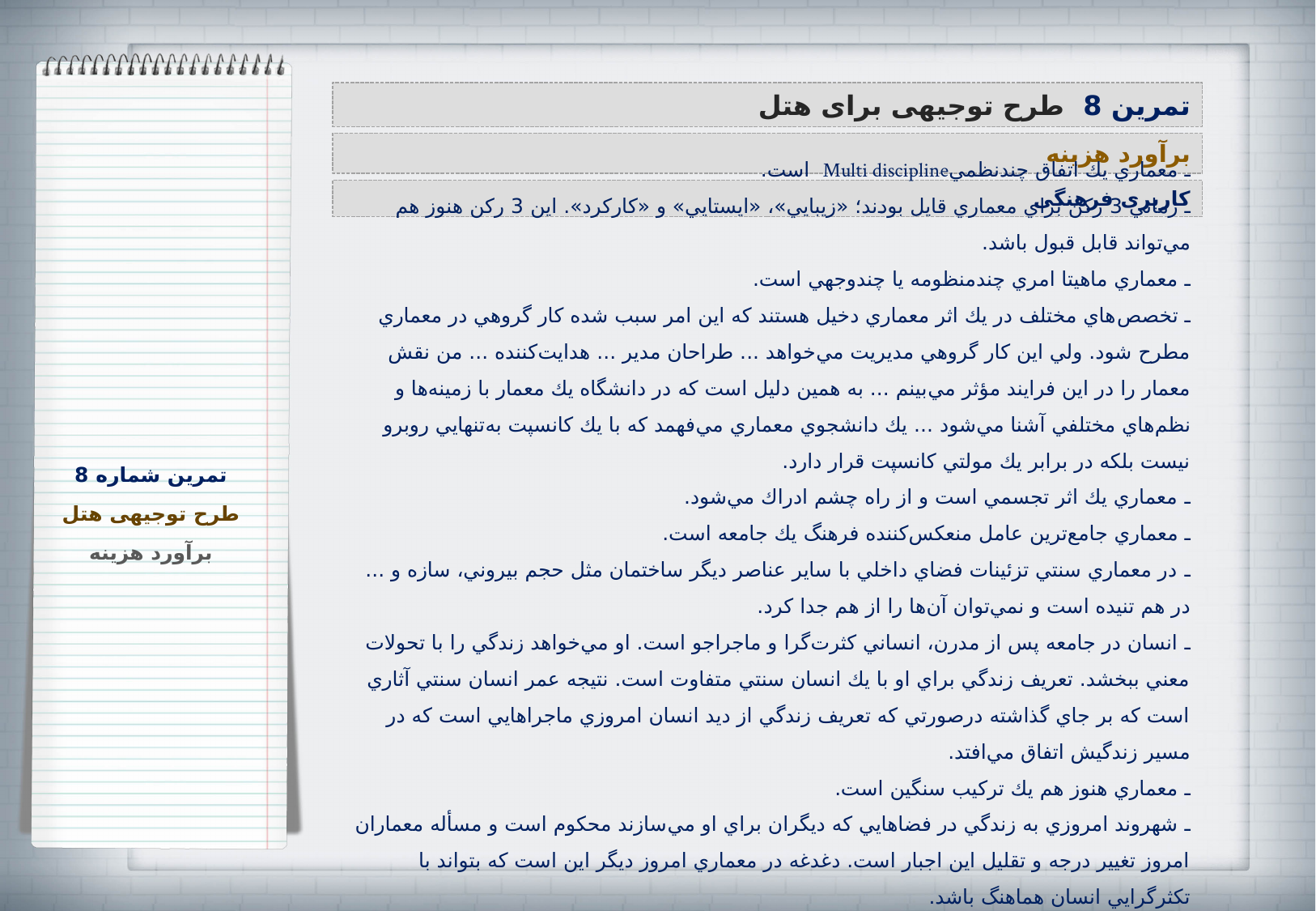

تمرین 8  طرح توجیهی برای هتل
برآورد هزینه
کاربری فرهنگی
ـ معماري يك اتفاق چند‌نظميMulti discipline  است.
ـ زماني 3 ركن براي معماري قايل بودند؛ «زيبايي»، «ايستايي» و «كاركرد». اين 3 ركن هنوز هم مي‌تواند قابل قبول باشد.
ـ معماري ماهيتا امري چند‌منظومه يا چند‌وجهي است.
ـ تخصص‌هاي مختلف در يك اثر معماري دخيل هستند كه اين امر سبب شده كار گروهي در معماري مطرح شود. ولي اين كار گروهي مديريت مي‌خواهد ... طراحان مدير ... هدايت‌كننده ... من نقش معمار را در اين فرايند مؤثر مي‌بينم ... به همين دليل است كه در دانشگاه يك معمار با زمينه‌ها و نظم‌هاي مختلفي آشنا مي‌شود ... يك دانشجوي معماري مي‌فهمد كه با يك كانسپت به‌تنهايي روبرو نيست بلكه در برابر يك مولتي كانسپت قرار دارد.
ـ معماري يك اثر تجسمي است و از راه چشم ادراك مي‌شود.
ـ معماري جامع‌ترين عامل منعكس‌كننده فرهنگ يك جامعه است.
ـ در معماري سنتي تزئينات فضاي داخلي با ساير عناصر ديگر ساختمان مثل حجم بيروني، سازه و ... در هم تنيده است و نمي‌توان آن‌ها را از هم جدا كرد.
ـ انسان در جامعه پس از مدرن، انساني كثرت‌گرا و ماجراجو است. او مي‌خواهد زندگي را با تحولات معني ببخشد. تعريف زندگي براي او با يك انسان سنتي متفاوت است. نتيجه عمر انسان سنتي آثاري است كه بر جاي گذاشته درصورتي كه تعريف زندگي از ديد انسان امروزي ماجراهايي است كه در مسير زندگيش اتفاق مي‌افتد.
ـ معماري هنوز هم يك تركيب سنگين است.
ـ شهروند امروزي به زندگي در فضاهايي كه ديگران براي او مي‌سازند محكوم است و مسأله معماران امروز تغيير درجه و تقليل اين اجبار است. دغدغه در معماري امروز ديگر اين است كه بتواند با تكثرگرايي انسان هماهنگ باشد.
ـ در امريكاي امروز شغل عامل اصلي اقامت است و هر جا كه امكان اشتغال باشد، وطن است.
تمرین شماره 8
طرح توجیهی هتل
برآورد هزینه